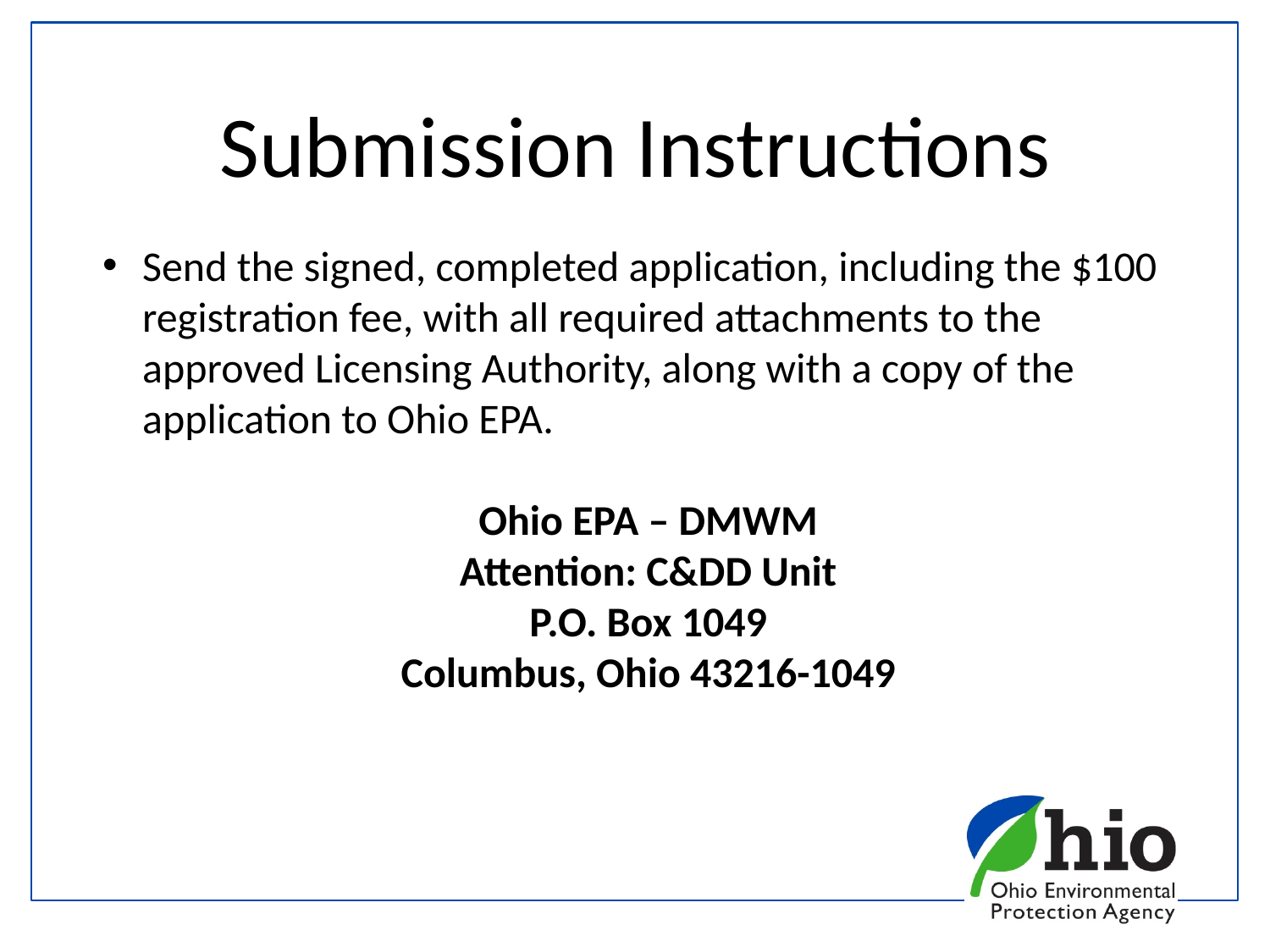

# Submission Instructions
Send the signed, completed application, including the $100 registration fee, with all required attachments to the approved Licensing Authority, along with a copy of the application to Ohio EPA.

Ohio EPA – DMWM
Attention: C&DD Unit
P.O. Box 1049
Columbus, Ohio 43216-1049